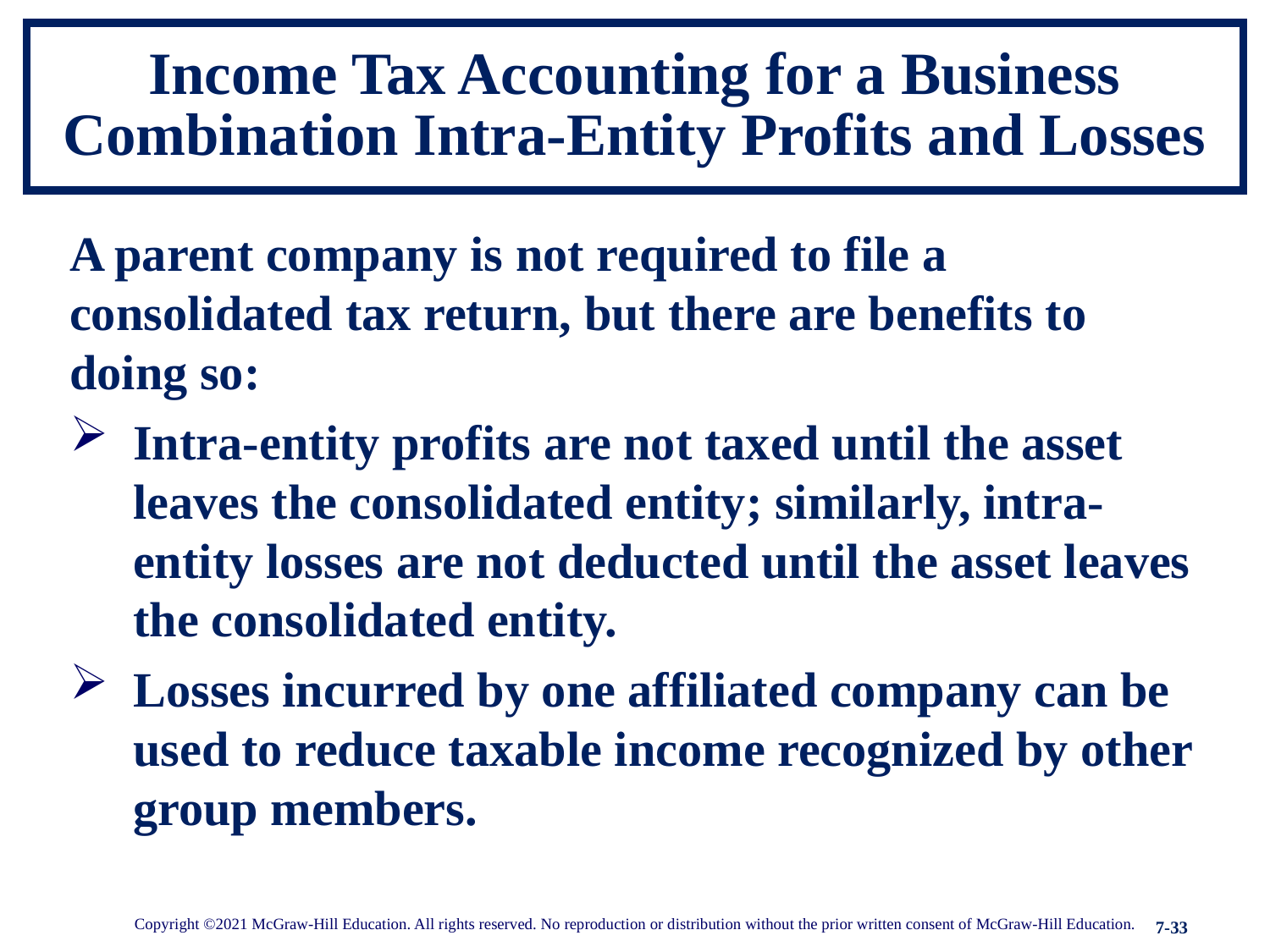

# Income Tax Accounting for a Business Combination Intra-Entity Profits and Losses
A parent company is not required to file a consolidated tax return, but there are benefits to doing so:
Intra-entity profits are not taxed until the asset leaves the consolidated entity; similarly, intra-entity losses are not deducted until the asset leaves the consolidated entity.
Losses incurred by one affiliated company can be used to reduce taxable income recognized by other group members.
Copyright ©2021 McGraw-Hill Education. All rights reserved. No reproduction or distribution without the prior written consent of McGraw-Hill Education.
7-33